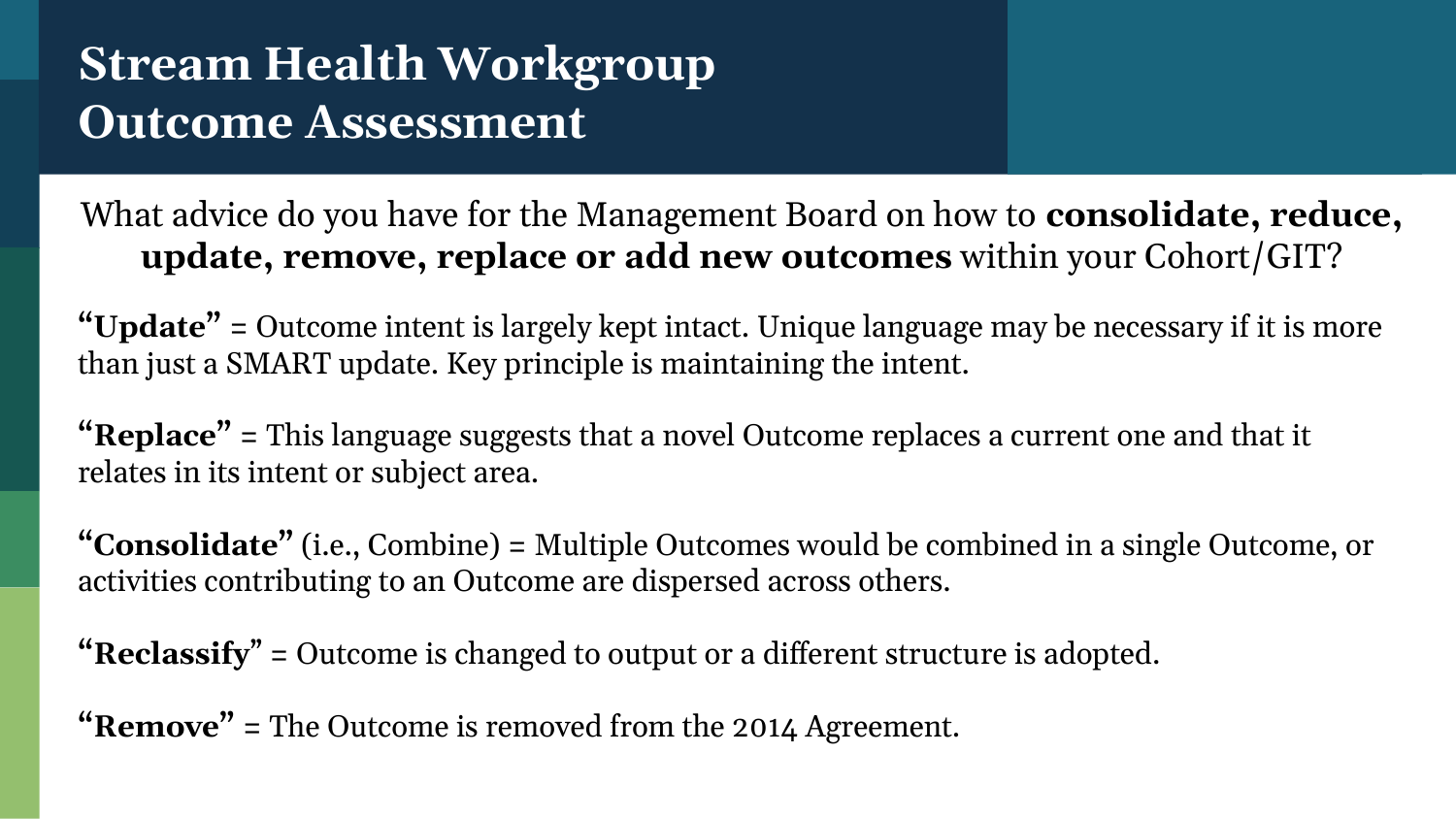

Stream Health Workgroup
Outcome Assessment
What advice do you have for the Management Board on how to consolidate, reduce, update, remove, replace or add new outcomes within your Cohort/GIT?​
“Update” = Outcome intent is largely kept intact. Unique language may be necessary if it is more than just a SMART update. Key principle is maintaining the intent.

“Replace” = This language suggests that a novel Outcome replaces a current one and that it relates in its intent or subject area.

“Consolidate” (i.e., Combine) = Multiple Outcomes would be combined in a single Outcome, or activities contributing to an Outcome are dispersed across others.

“Reclassify” = Outcome is changed to output or a different structure is adopted.

“Remove” = The Outcome is removed from the 2014 Agreement.